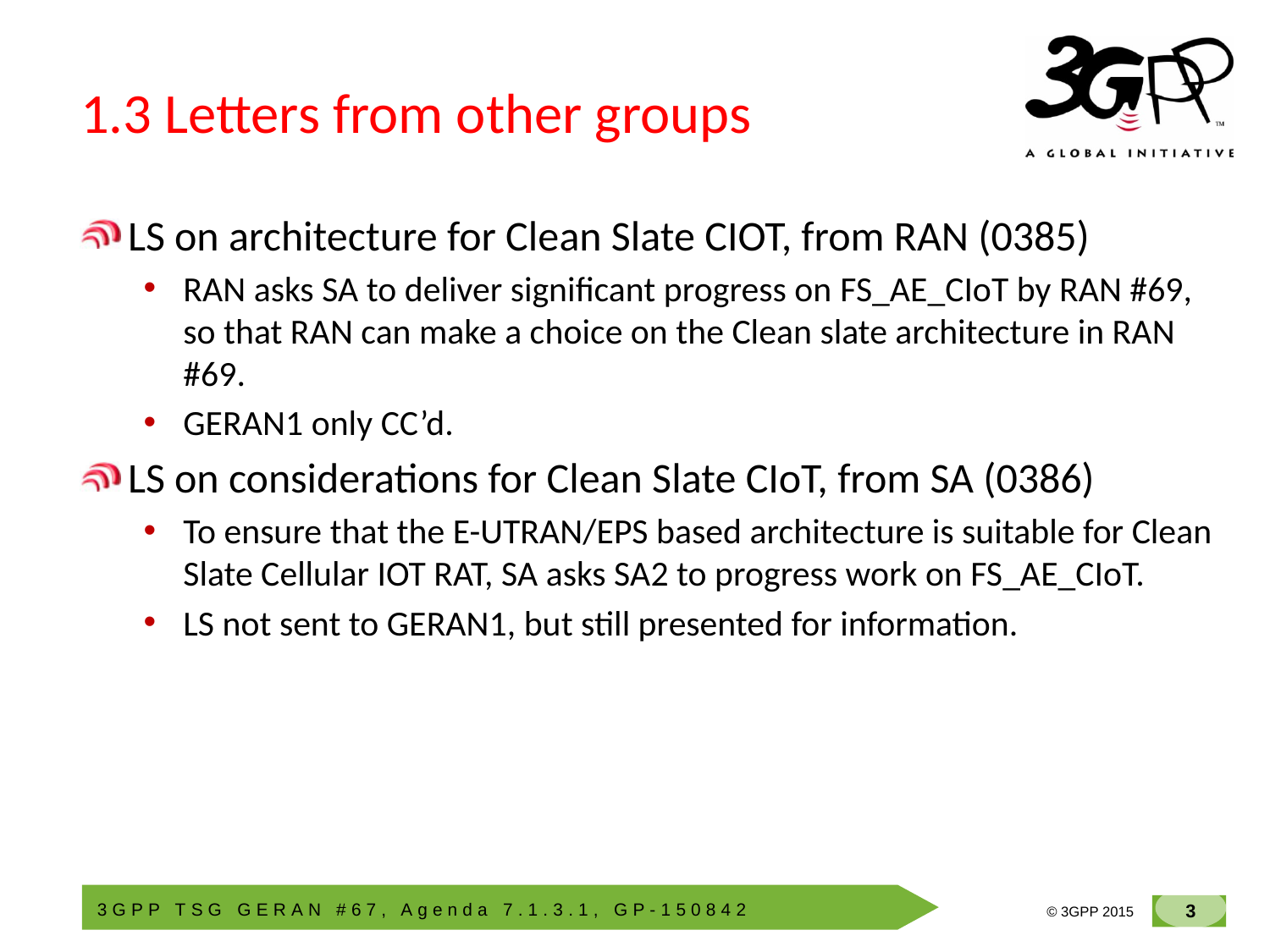

# 1.3 Letters from other groups
LS on architecture for Clean Slate CIOT, from RAN (0385)
RAN asks SA to deliver significant progress on FS_AE_CIoT by RAN #69, so that RAN can make a choice on the Clean slate architecture in RAN #69.
GERAN1 only CC’d.
LS on considerations for Clean Slate CIoT, from SA (0386)
To ensure that the E-UTRAN/EPS based architecture is suitable for Clean Slate Cellular IOT RAT, SA asks SA2 to progress work on FS_AE_CIoT.
LS not sent to GERAN1, but still presented for information.